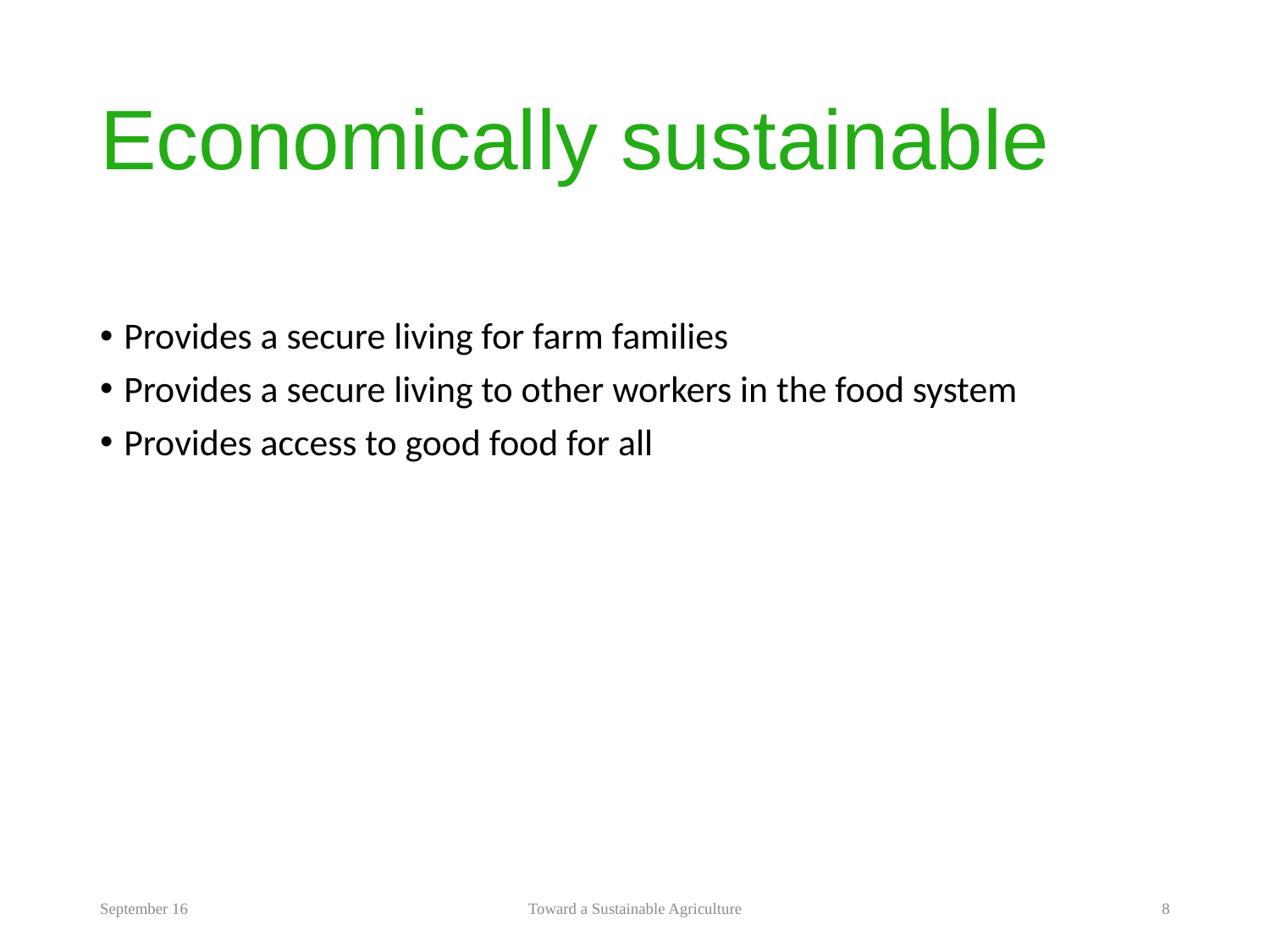

# Economically sustainable

Provides a secure living for farm families
Provides a secure living to other workers in the food system
Provides access to good food for all
September 16
Toward a Sustainable Agriculture
8